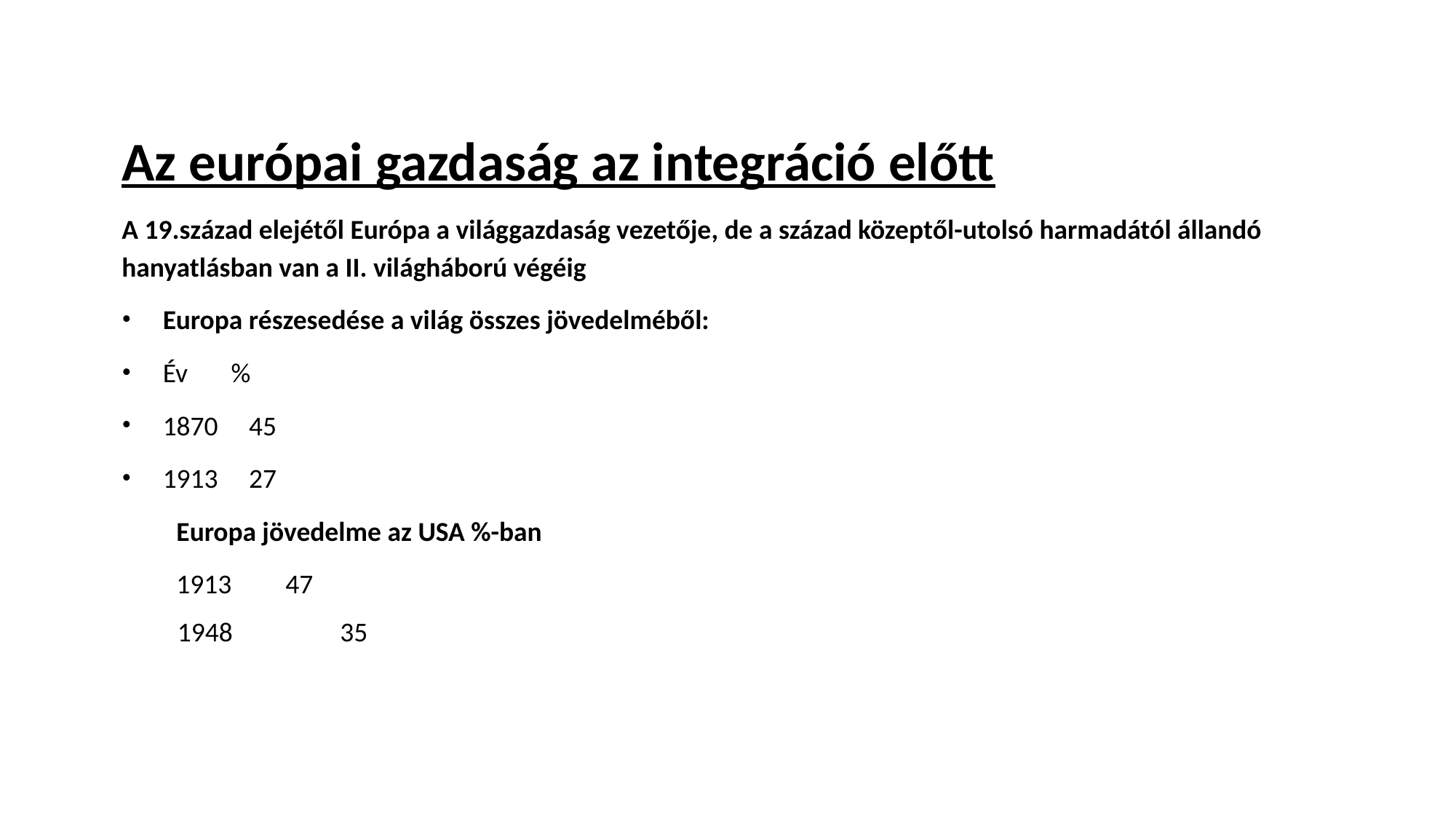

Az európai gazdaság az integráció előtt
A 19.század elejétől Európa a világgazdaság vezetője, de a század közeptől-utolsó harmadától állandó hanyatlásban van a II. világháború végéig
Europa részesedése a világ összes jövedelméből:
Év       %
1870     45
1913     27
Europa jövedelme az USA %-ban
1913	47
         1948	35